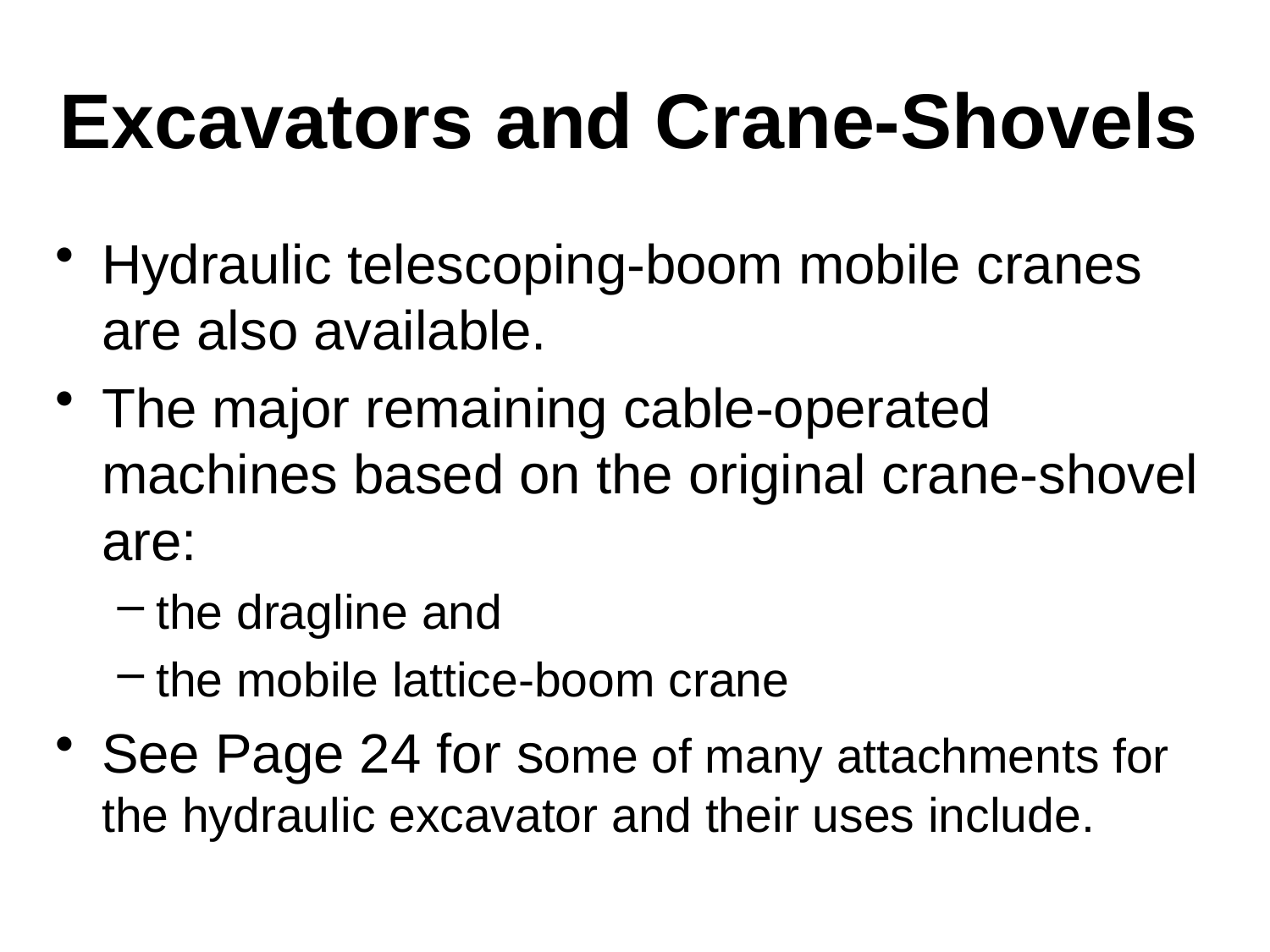

# Excavators and Crane-Shovels
Hydraulic telescoping-boom mobile cranes are also available.
The major remaining cable-operated machines based on the original crane-shovel are:
the dragline and
the mobile lattice-boom crane
See Page 24 for some of many attachments for the hydraulic excavator and their uses include.